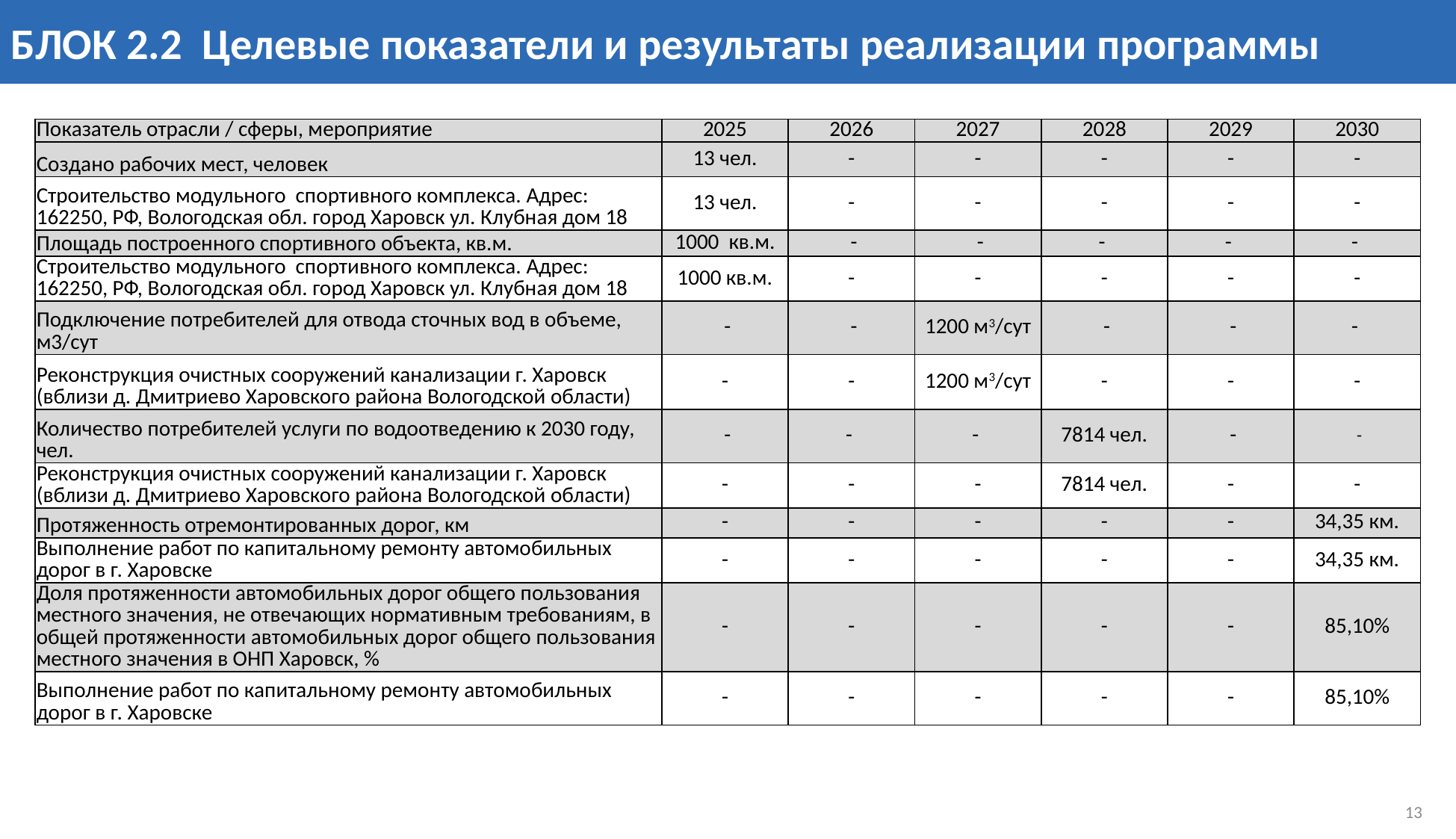

БЛОК 2.2  Целевые показатели и результаты реализации программы
| Показатель отрасли / сферы, мероприятие | 2025 | 2026 | 2027 | 2028 | 2029 | 2030 |
| --- | --- | --- | --- | --- | --- | --- |
| Создано рабочих мест, человек | 13 чел. | - | - | - | - | - |
| Строительство модульного спортивного комплекса. Адрес: 162250, РФ, Вологодская обл. город Харовск ул. Клубная дом 18 | 13 чел. | - | - | - | - | - |
| Площадь построенного спортивного объекта, кв.м. | 1000 кв.м. | - | - | - | - | - |
| Строительство модульного спортивного комплекса. Адрес: 162250, РФ, Вологодская обл. город Харовск ул. Клубная дом 18 | 1000 кв.м. | - | - | - | - | - |
| Подключение потребителей для отвода сточных вод в объеме, м3/сут | - | - | 1200 м3/сут | - | - | - |
| Реконструкция очистных сооружений канализации г. Харовск (вблизи д. Дмитриево Харовского района Вологодской области) | - | - | 1200 м3/сут | - | - | - |
| Количество потребителей услуги по водоотведению к 2030 году, чел. | - | - | - | 7814 чел. | - | - |
| Реконструкция очистных сооружений канализации г. Харовск (вблизи д. Дмитриево Харовского района Вологодской области) | - | - | - | 7814 чел. | - | - |
| Протяженность отремонтированных дорог, км | - | - | - | - | - | 34,35 км. |
| Выполнение работ по капитальному ремонту автомобильных дорог в г. Харовске | - | - | - | - | - | 34,35 км. |
| Доля протяженности автомобильных дорог общего пользования местного значения, не отвечающих нормативным требованиям, в общей протяженности автомобильных дорог общего пользования местного значения в ОНП Харовск, % | - | - | - | - | - | 85,10% |
| Выполнение работ по капитальному ремонту автомобильных дорог в г. Харовске | - | - | - | - | - | 85,10% |
13